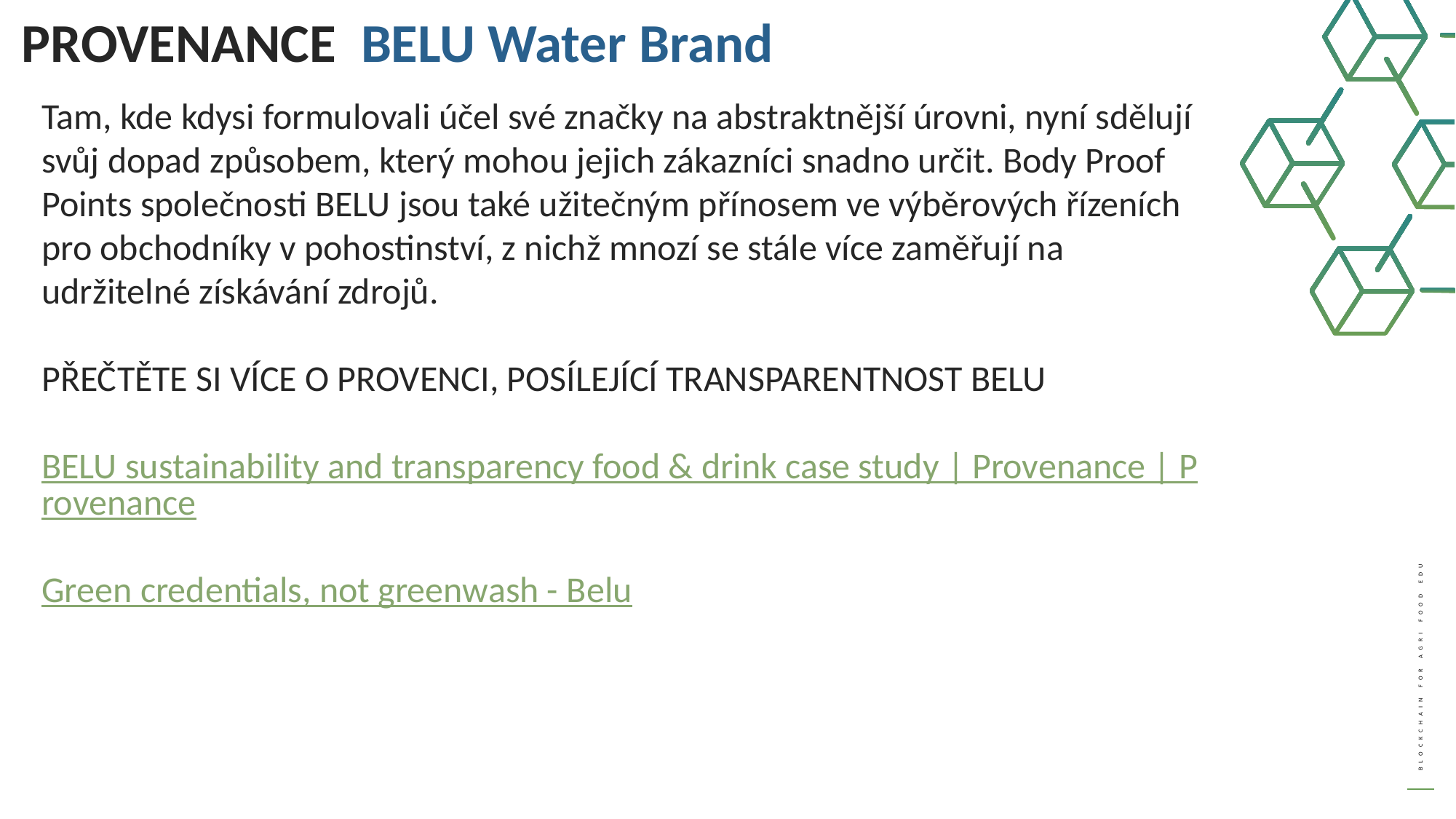

PROVENANCE  BELU Water Brand

Tam, kde kdysi formulovali účel své značky na abstraktnější úrovni, nyní sdělují svůj dopad způsobem, který mohou jejich zákazníci snadno určit. Body Proof Points společnosti BELU jsou také užitečným přínosem ve výběrových řízeních pro obchodníky v pohostinství, z nichž mnozí se stále více zaměřují na udržitelné získávání zdrojů.

PŘEČTĚTE SI VÍCE O PROVENCI, POSÍLEJÍCÍ TRANSPARENTNOST BELU

BELU sustainability and transparency food & drink case study | Provenance | Provenance

Green credentials, not greenwash - Belu